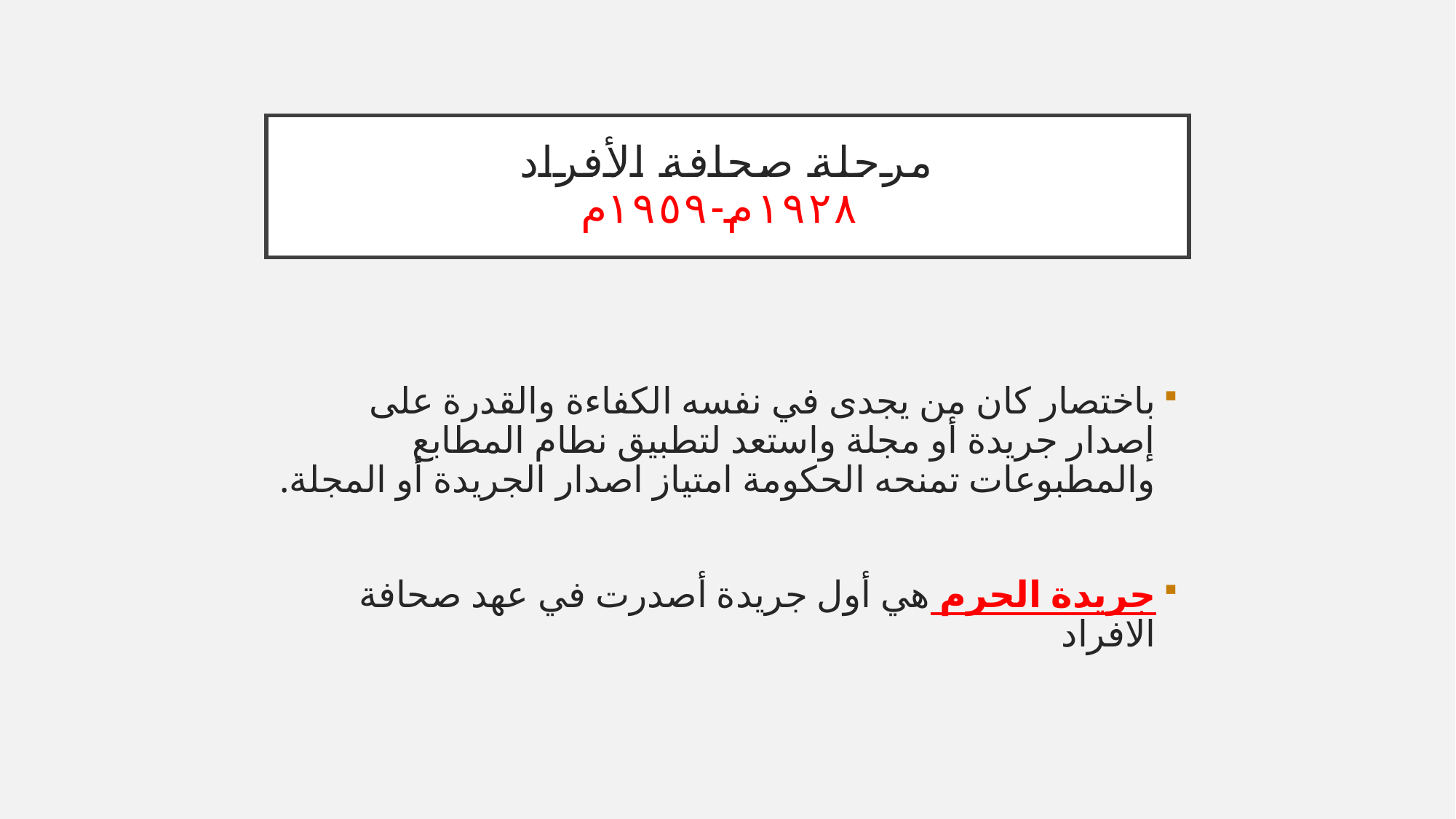

# مرحلة صحافة الأفراد ١٩٢٨م-١٩٥٩م

باختصار كان من يجدى في نفسه الكفاءة والقدرة على إصدار جريدة أو مجلة واستعد لتطبيق نطام المطابع والمطبوعات تمنحه الحكومة امتياز اصدار الجريدة أو المجلة.

جريدة الحرم هي أول جريدة أصدرت في عهد صحافة الافراد